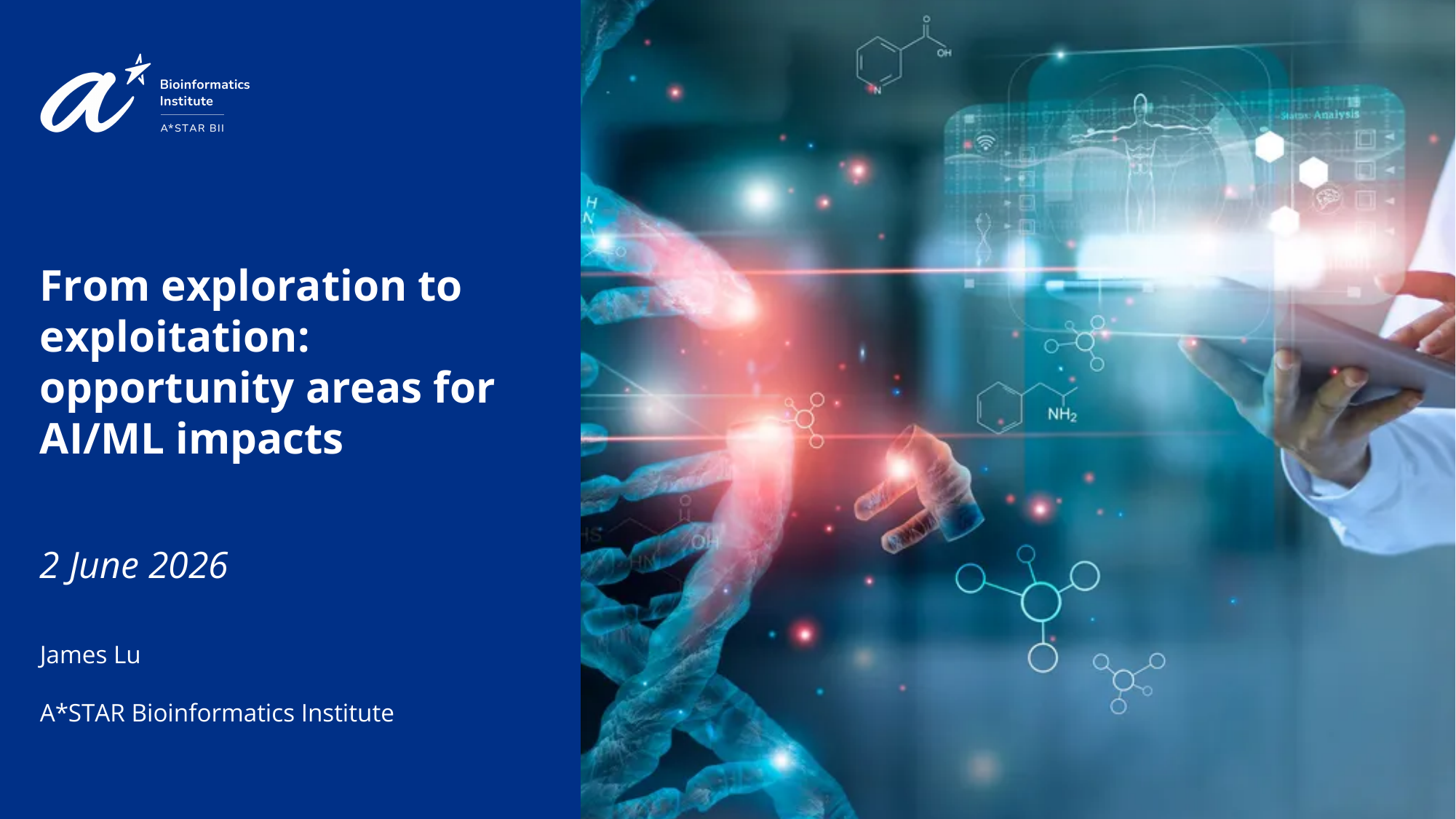

# From exploration to exploitation: opportunity areas for AI/ML impacts
2 June 2026
James Lu

A*STAR Bioinformatics Institute